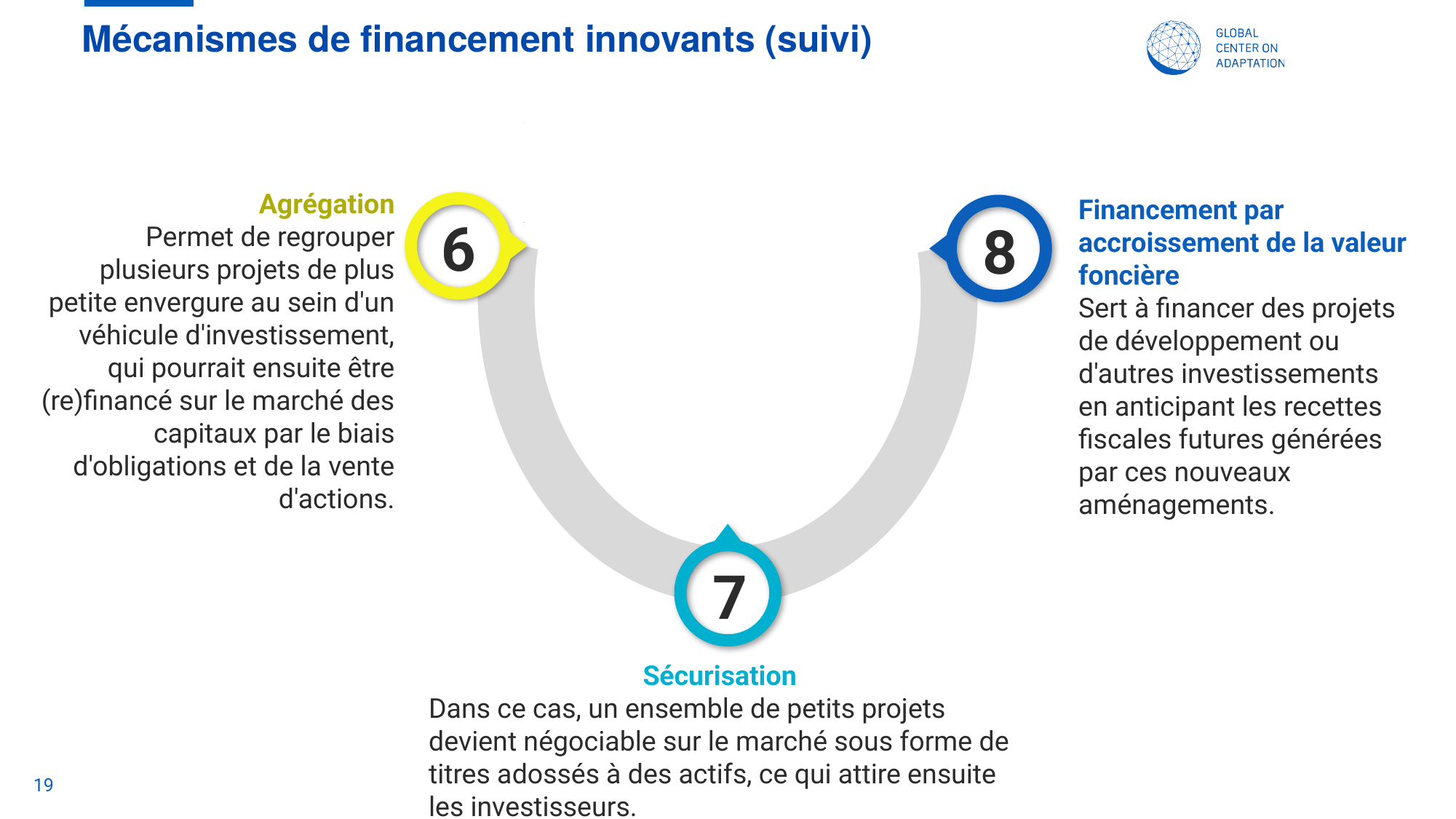

# Mécanismes de financement innovants (suivi)

Agrégation
Permet de regrouper plusieurs projets de plus petite envergure au sein d'un véhicule d'investissement, qui pourrait ensuite être (re)financé sur le marché des capitaux par le biais d'obligations et de la vente d'actions.
Financement par accroissement de la valeur foncière
Sert à financer des projets de développement ou d'autres investissements en anticipant les recettes fiscales futures générées par ces nouveaux aménagements.

1
6
8

7
Sécurisation
Dans ce cas, un ensemble de petits projets devient négociable sur le marché sous forme de titres adossés à des actifs, ce qui attire ensuite les investisseurs.